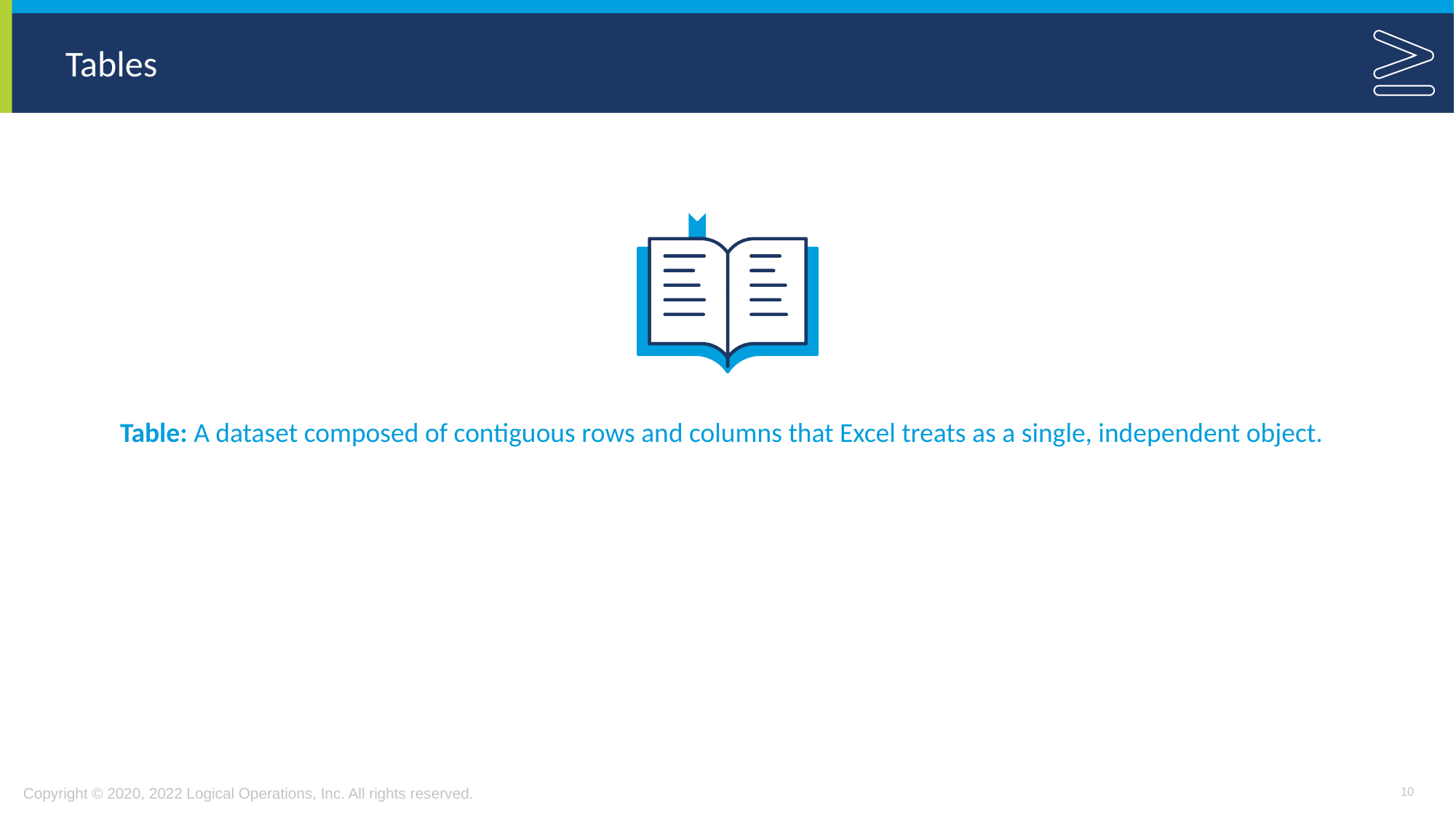

# Tables
Table: A dataset composed of contiguous rows and columns that Excel treats as a single, independent object.
10